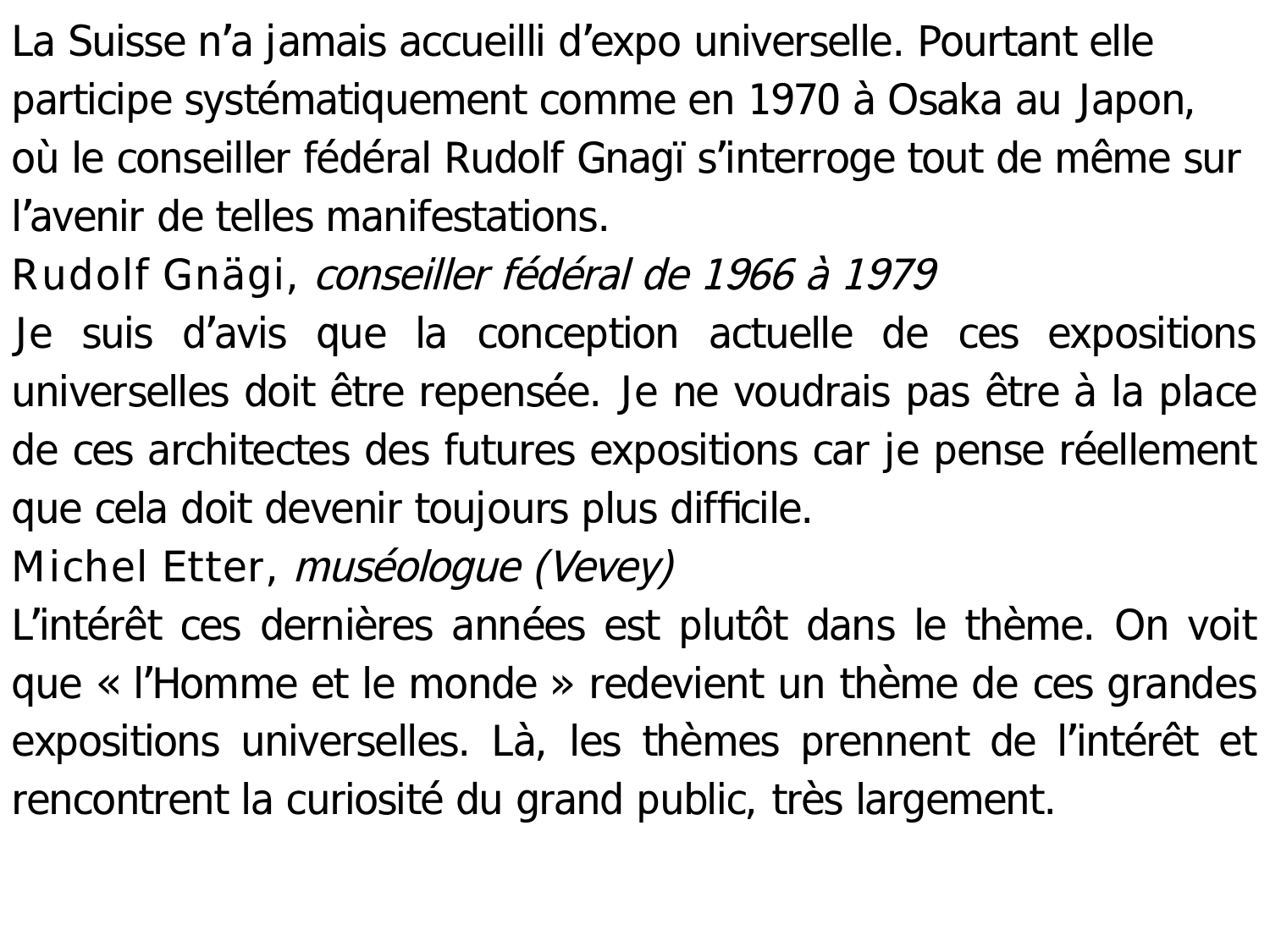

La Suisse n’a jamais accueilli d’expo universelle. Pourtant elle participe systématiquement comme en 1970 à Osaka au Japon, où le conseiller fédéral Rudolf Gnagï s’interroge tout de même sur l’avenir de telles manifestations.
Rudolf Gnägi, conseiller fédéral de 1966 à 1979
Je suis d’avis que la conception actuelle de ces expositions universelles doit être repensée. Je ne voudrais pas être à la place de ces architectes des futures expositions car je pense réellement que cela doit devenir toujours plus difficile.
Michel Etter, muséologue (Vevey)
L’intérêt ces dernières années est plutôt dans le thème. On voit que « l’Homme et le monde » redevient un thème de ces grandes expositions universelles. Là, les thèmes prennent de l’intérêt et rencontrent la curiosité du grand public, très largement.